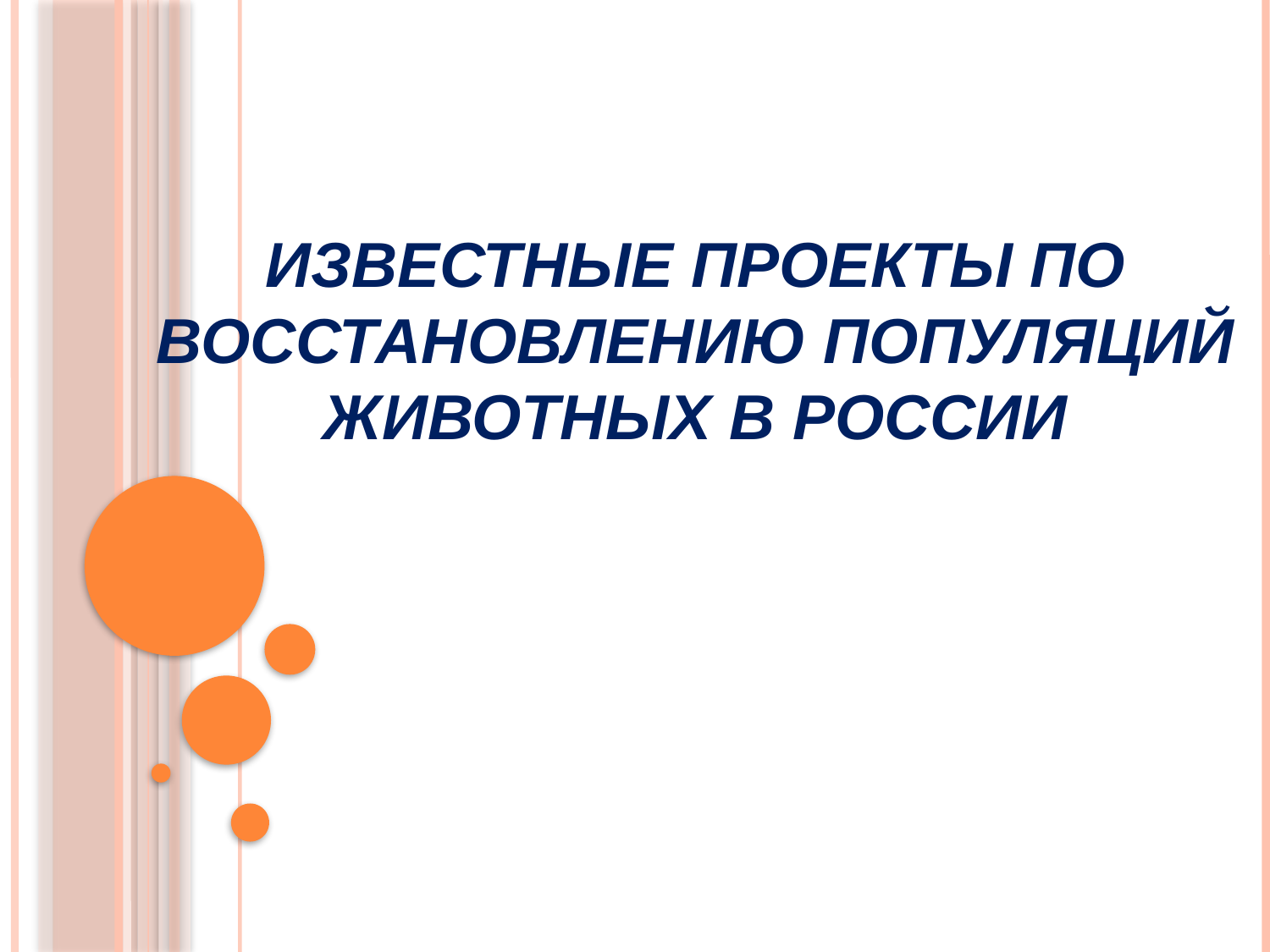

# Известные проекты по восстановлению популяций животных в России